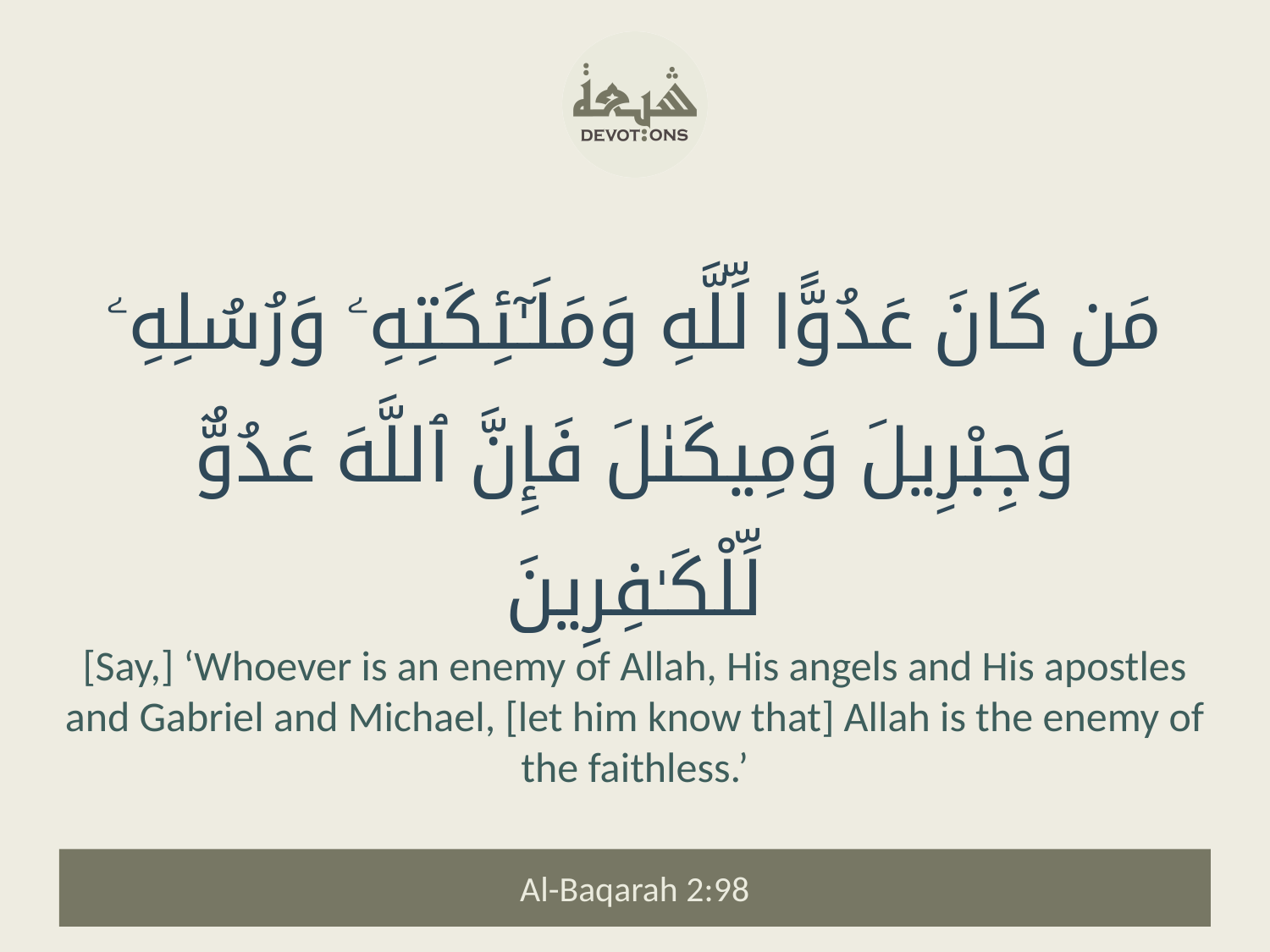

مَن كَانَ عَدُوًّا لِّلَّهِ وَمَلَـٰٓئِكَتِهِۦ وَرُسُلِهِۦ وَجِبْرِيلَ وَمِيكَىٰلَ فَإِنَّ ٱللَّهَ عَدُوٌّ لِّلْكَـٰفِرِينَ
[Say,] ‘Whoever is an enemy of Allah, His angels and His apostles and Gabriel and Michael, [let him know that] Allah is the enemy of the faithless.’
Al-Baqarah 2:98